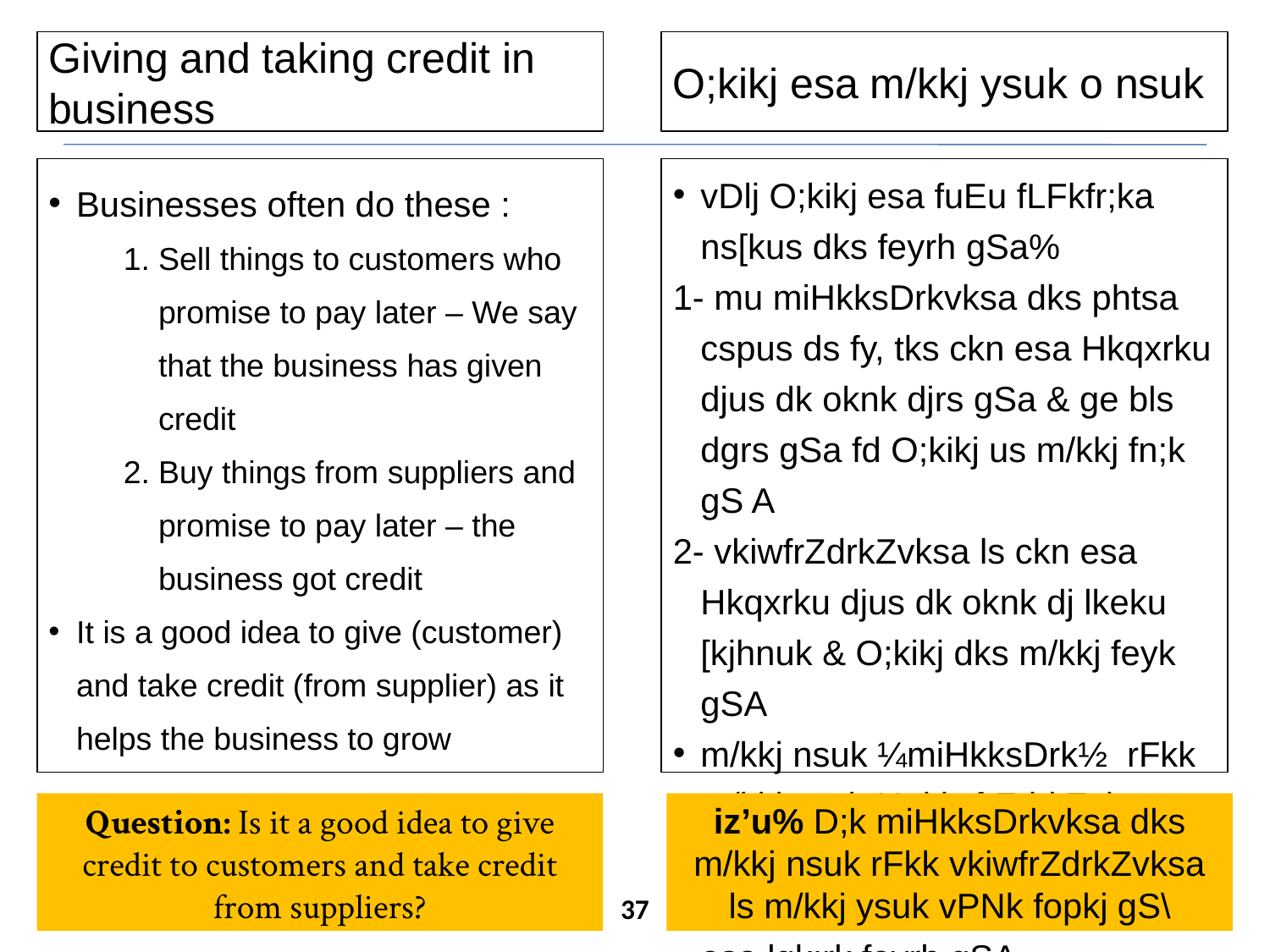

# Giving and taking credit in business
O;kikj esa m/kkj ysuk o nsuk
Businesses often do these :
Sell things to customers who promise to pay later – We say that the business has given credit
Buy things from suppliers and promise to pay later – the business got credit
It is a good idea to give (customer) and take credit (from supplier) as it helps the business to grow
vDlj O;kikj esa fuEu fLFkfr;ka ns[kus dks feyrh gSa%
1- mu miHkksDrkvksa dks phtsa cspus ds fy, tks ckn esa Hkqxrku djus dk oknk djrs gSa & ge bls dgrs gSa fd O;kikj us m/kkj fn;k gS A
2- vkiwfrZdrkZvksa ls ckn esa Hkqxrku djus dk oknk dj lkeku [kjhnuk & O;kikj dks m/kkj feyk gSA
m/kkj nsuk ¼miHkksDrk½  rFkk m/kkj ysuk ¼vkiwfrZdrkZvksa ls½ ,d cgqr gh vPNk fopkj gS D;ksafd blls O;kikj dks c<+kus esa lgk;rk feyrh gSA
Question: Is it a good idea to give credit to customers and take credit from suppliers?
iz’u% D;k miHkksDrkvksa dks m/kkj nsuk rFkk vkiwfrZdrkZvksa ls m/kkj ysuk vPNk fopkj gS\
37